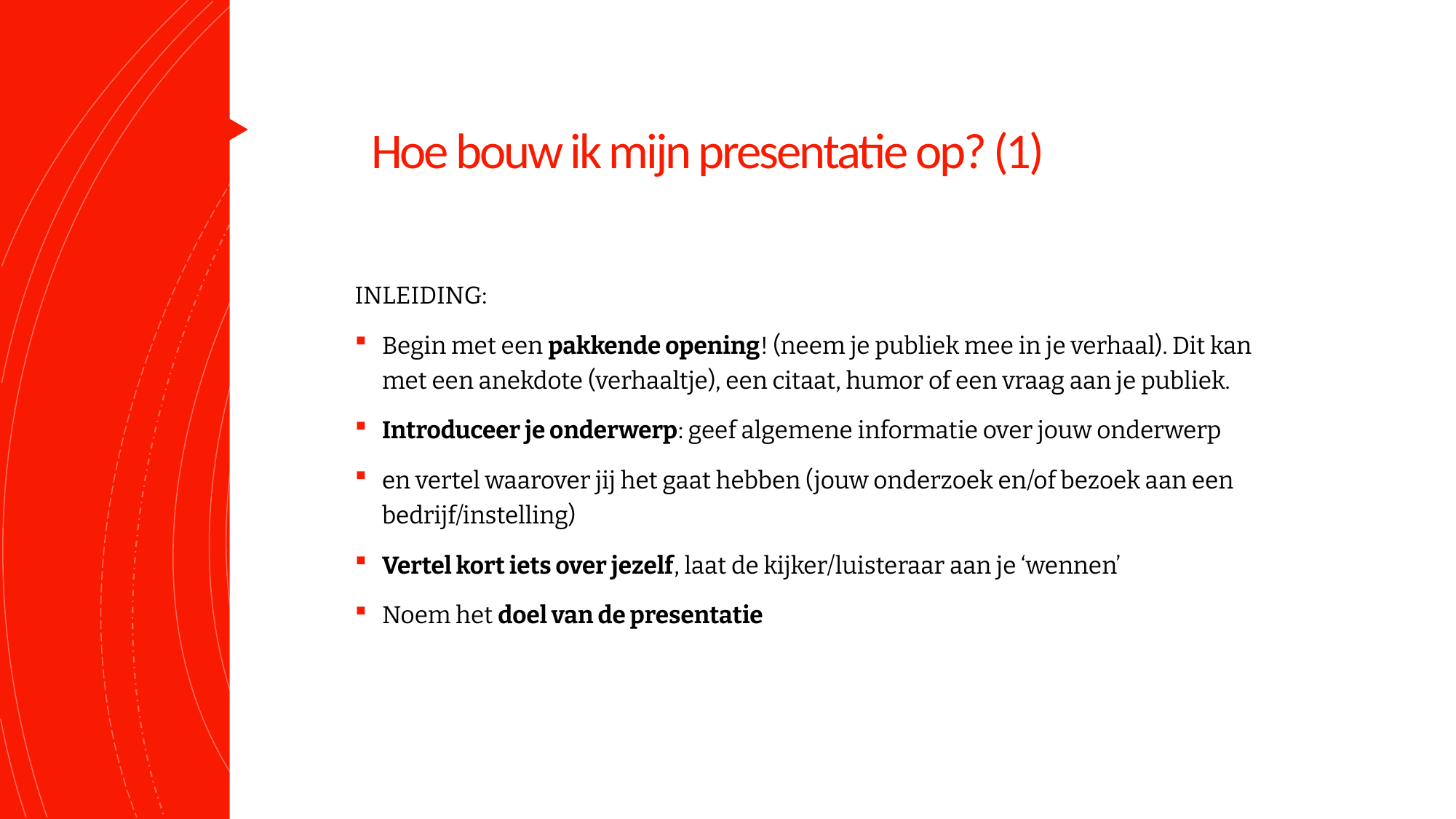

# Hoe bouw ik mijn presentatie op? (1)

INLEIDING:
Begin met een pakkende opening! (neem je publiek mee in je verhaal). Dit kan met een anekdote (verhaaltje), een citaat, humor of een vraag aan je publiek.
Introduceer je onderwerp: geef algemene informatie over jouw onderwerp
en vertel waarover jij het gaat hebben (jouw onderzoek en/of bezoek aan een bedrijf/instelling)
Vertel kort iets over jezelf, laat de kijker/luisteraar aan je ‘wennen’
Noem het doel van de presentatie